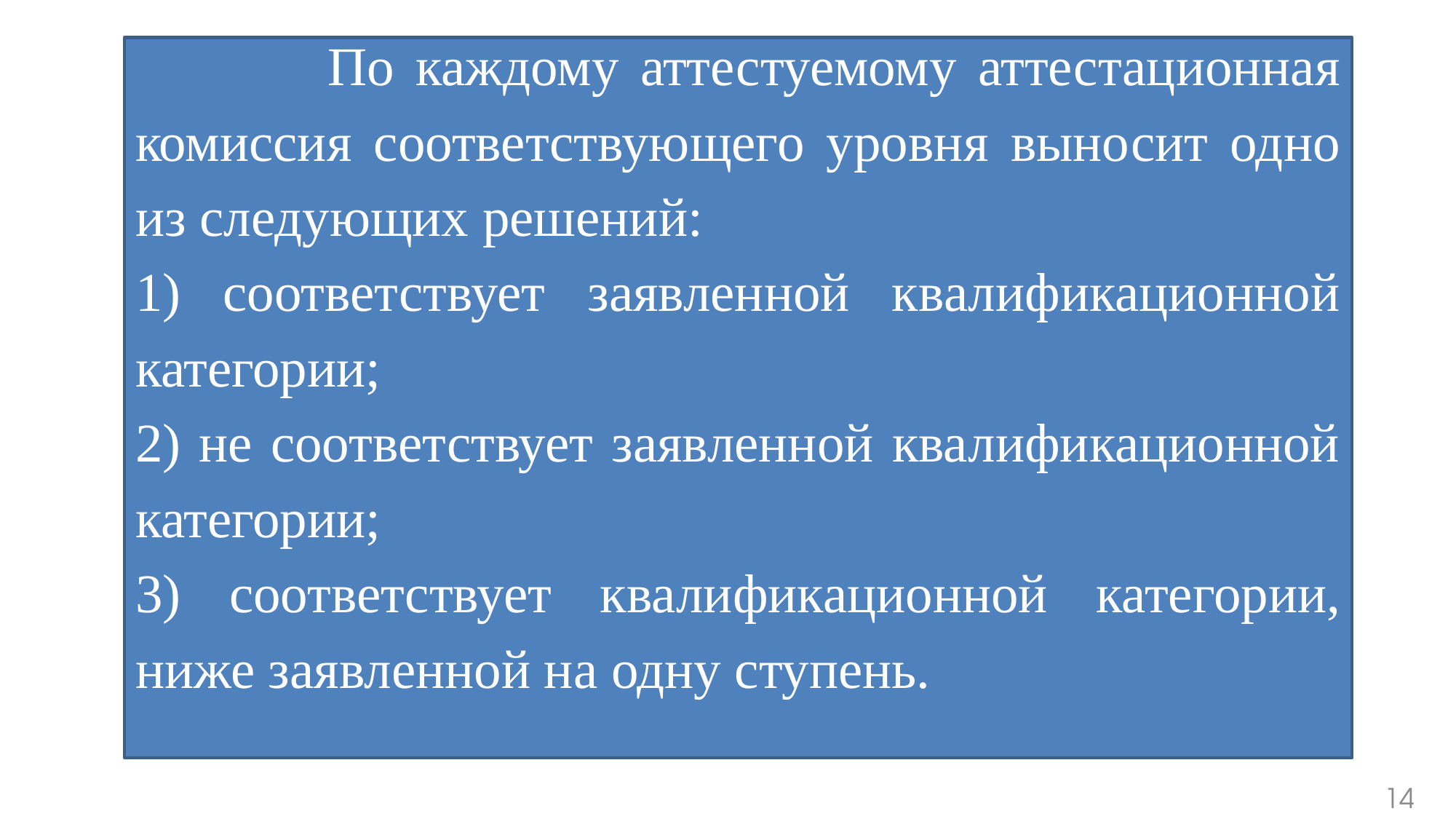

По каждому аттестуемому аттестационная комиссия соответствующего уровня выносит одно из следующих решений:
1) соответствует заявленной квалификационной категории;
2) не соответствует заявленной квалификационной категории;
3) соответствует квалификационной категории, ниже заявленной на одну ступень.

14